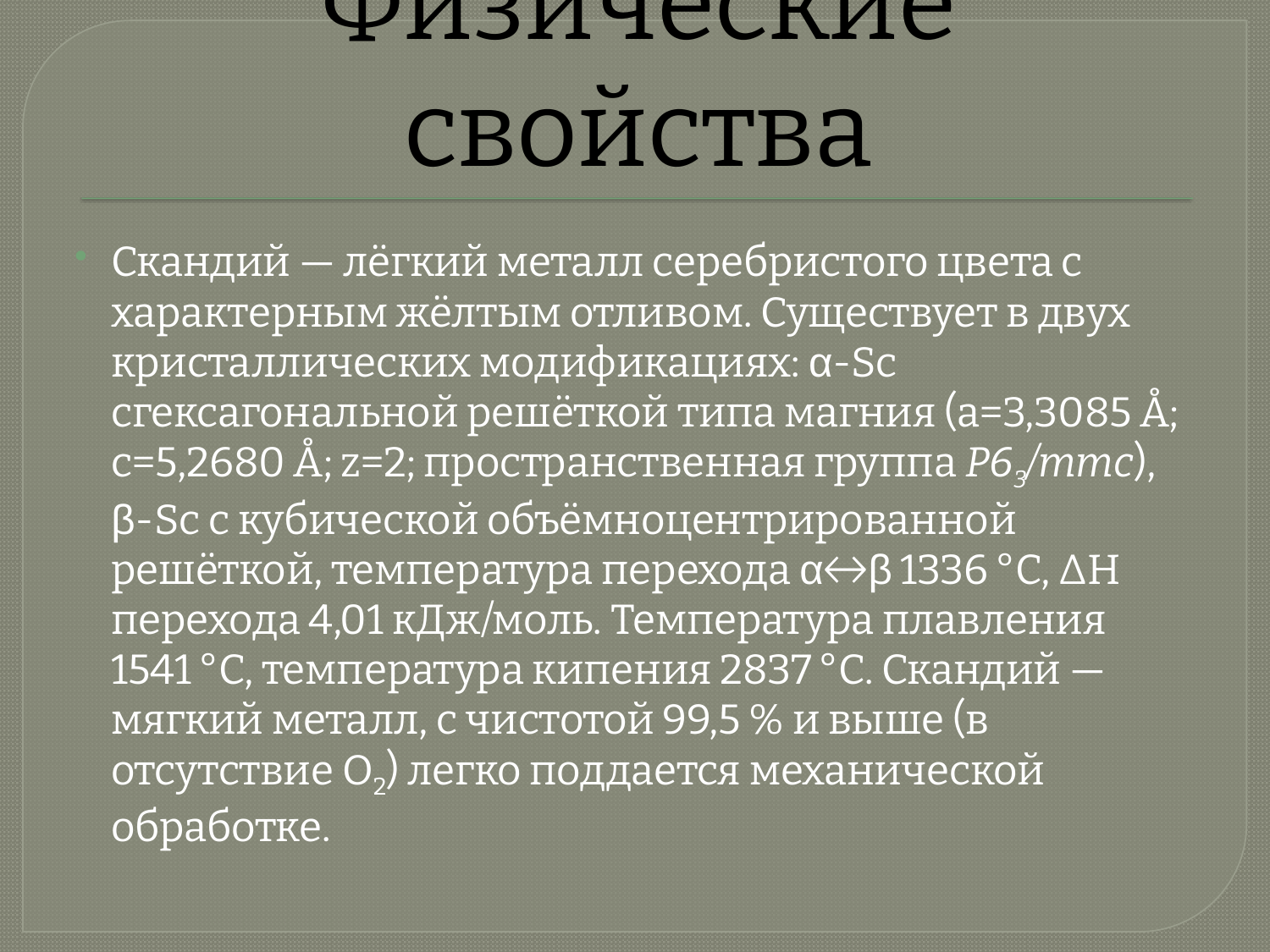

# Физические свойства
Скандий — лёгкий металл серебристого цвета с характерным жёлтым отливом. Существует в двух кристаллических модификациях: α-Sc сгексагональной решёткой типа магния (a=3,3085 Å; с=5,2680 Å; z=2; пространственная группа P63/mmc), β-Sc с кубической объёмноцентрированной решёткой, температура перехода α↔β 1336 °C, ΔH перехода 4,01 кДж/моль. Температура плавления 1541 °C, температура кипения 2837 °C. Скандий — мягкий металл, с чистотой 99,5 % и выше (в отсутствие O2) легко поддается механической обработке.